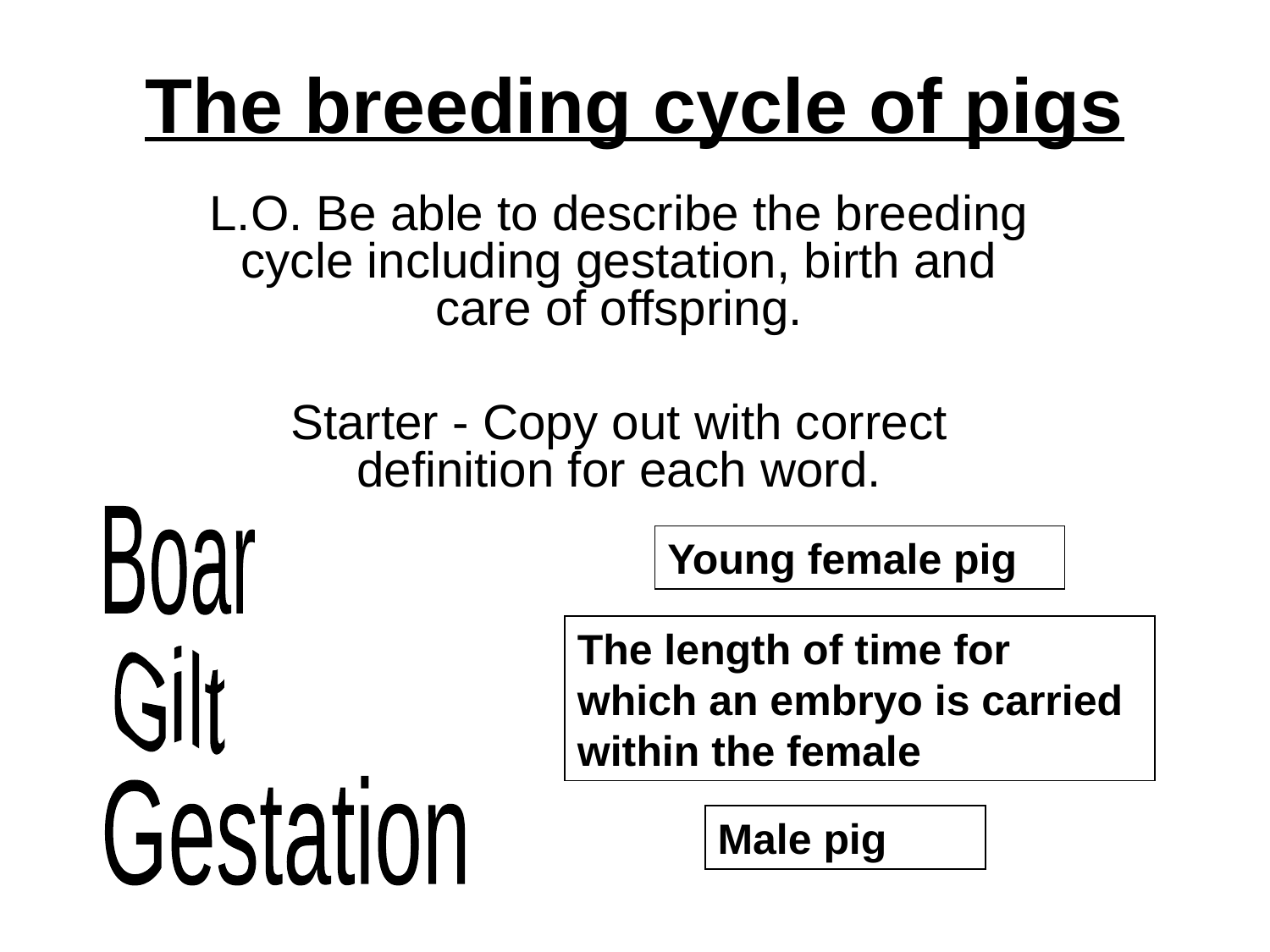

# The breeding cycle of pigs
L.O. Be able to describe the breeding cycle including gestation, birth and care of offspring.

Starter - Copy out with correct definition for each word.
Boar
Young female pig
The length of time for which an embryo is carried within the female
Gilt
Gestation
Male pig